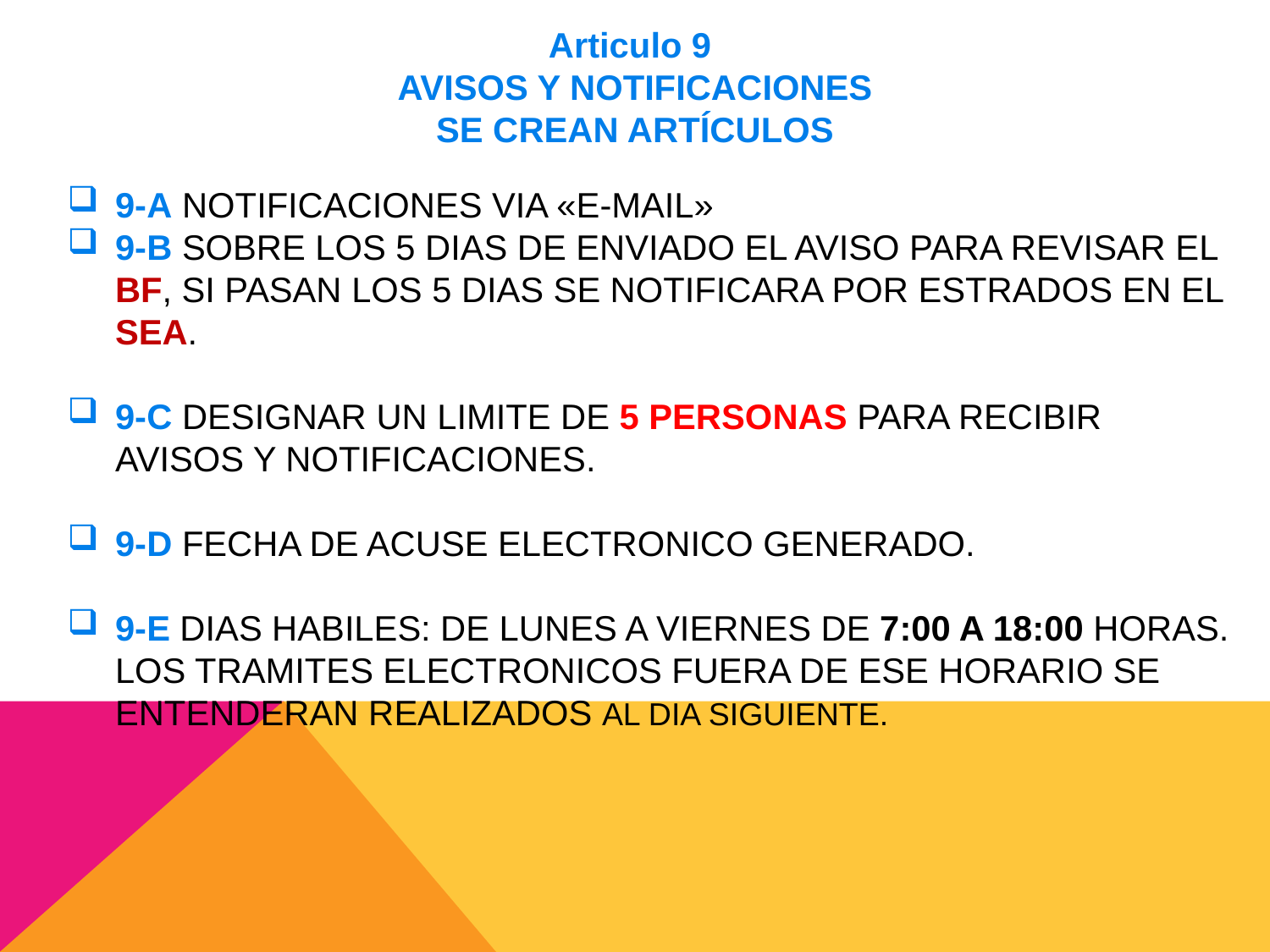

Articulo 9
AVISOS Y NOTIFICACIONES
SE CREAN ARTÍCULOS
9-A NOTIFICACIONES VIA «E-MAIL»
9-B SOBRE LOS 5 DIAS DE ENVIADO EL AVISO PARA REVISAR EL BF, SI PASAN LOS 5 DIAS SE NOTIFICARA POR ESTRADOS EN EL SEA.

9-C DESIGNAR UN LIMITE DE 5 PERSONAS PARA RECIBIR AVISOS Y NOTIFICACIONES.

9-D FECHA DE ACUSE ELECTRONICO GENERADO.

9-E DIAS HABILES: DE LUNES A VIERNES DE 7:00 A 18:00 HORAS. LOS TRAMITES ELECTRONICOS FUERA DE ESE HORARIO SE ENTENDERAN REALIZADOS AL DIA SIGUIENTE.